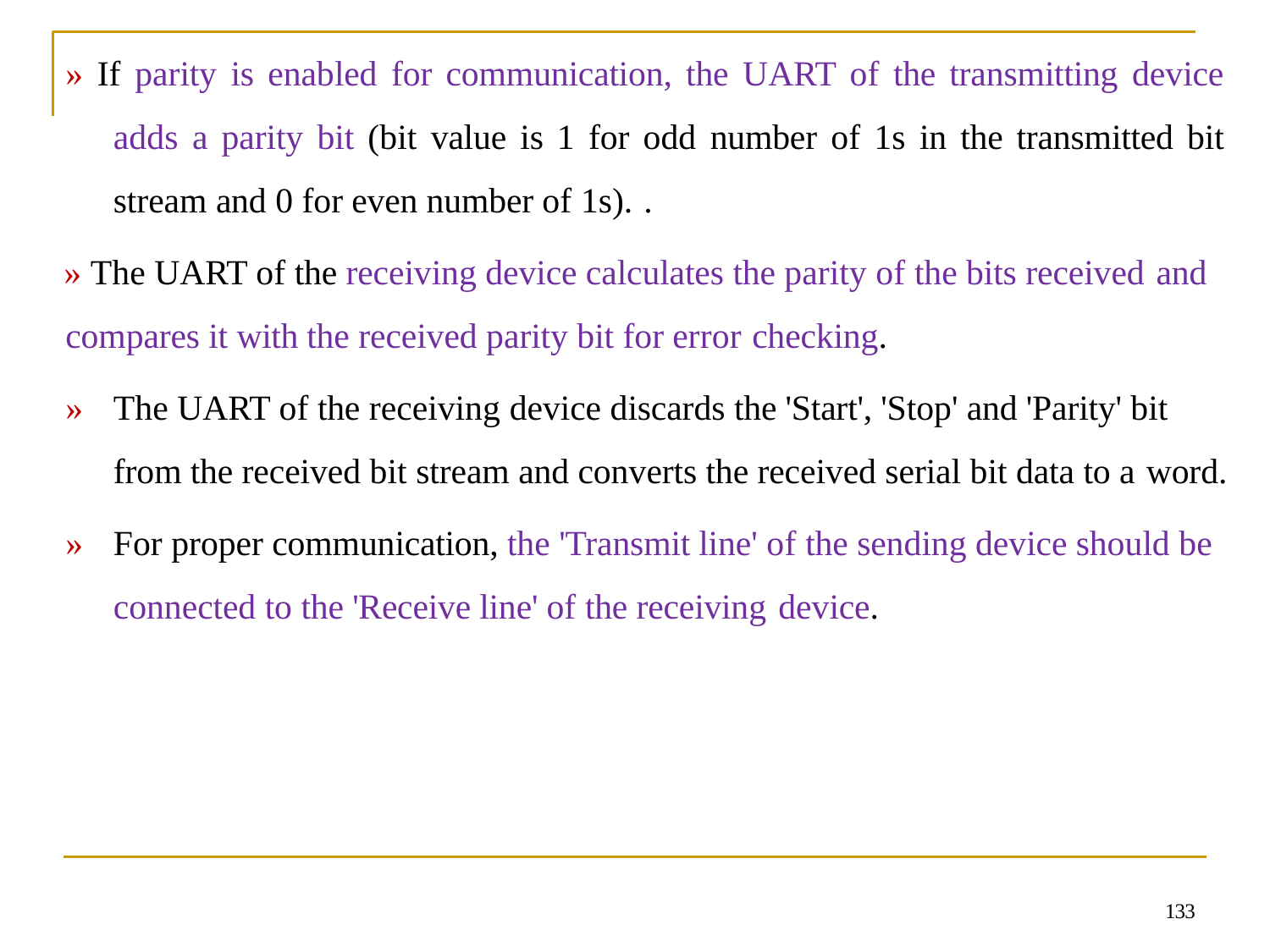

» If parity is enabled for communication, the UART of the transmitting device  adds a parity bit (bit value is 1 for odd number of 1s in the transmitted bit  stream and 0 for even number of 1s). .
» The UART of the receiving device calculates the parity of the bits received and
compares it with the received parity bit for error checking.
»	The UART of the receiving device discards the 'Start', 'Stop' and 'Parity' bit  from the received bit stream and converts the received serial bit data to a word.
»	For proper communication, the 'Transmit line' of the sending device should be  connected to the 'Receive line' of the receiving device.
133